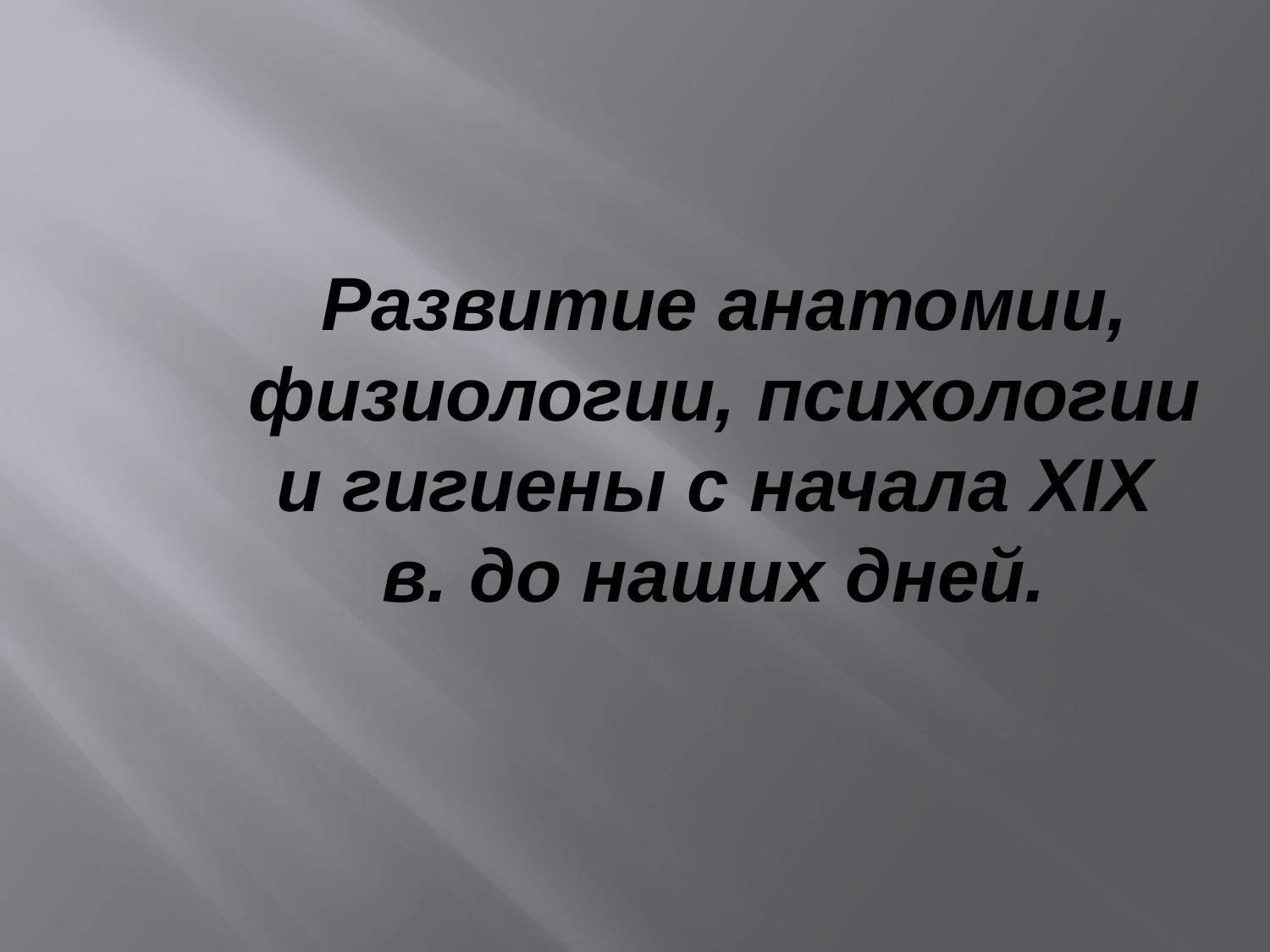

# Развитие анатомии, физиологии, психологии и гигиены с начала XIX  в. до наших дней.